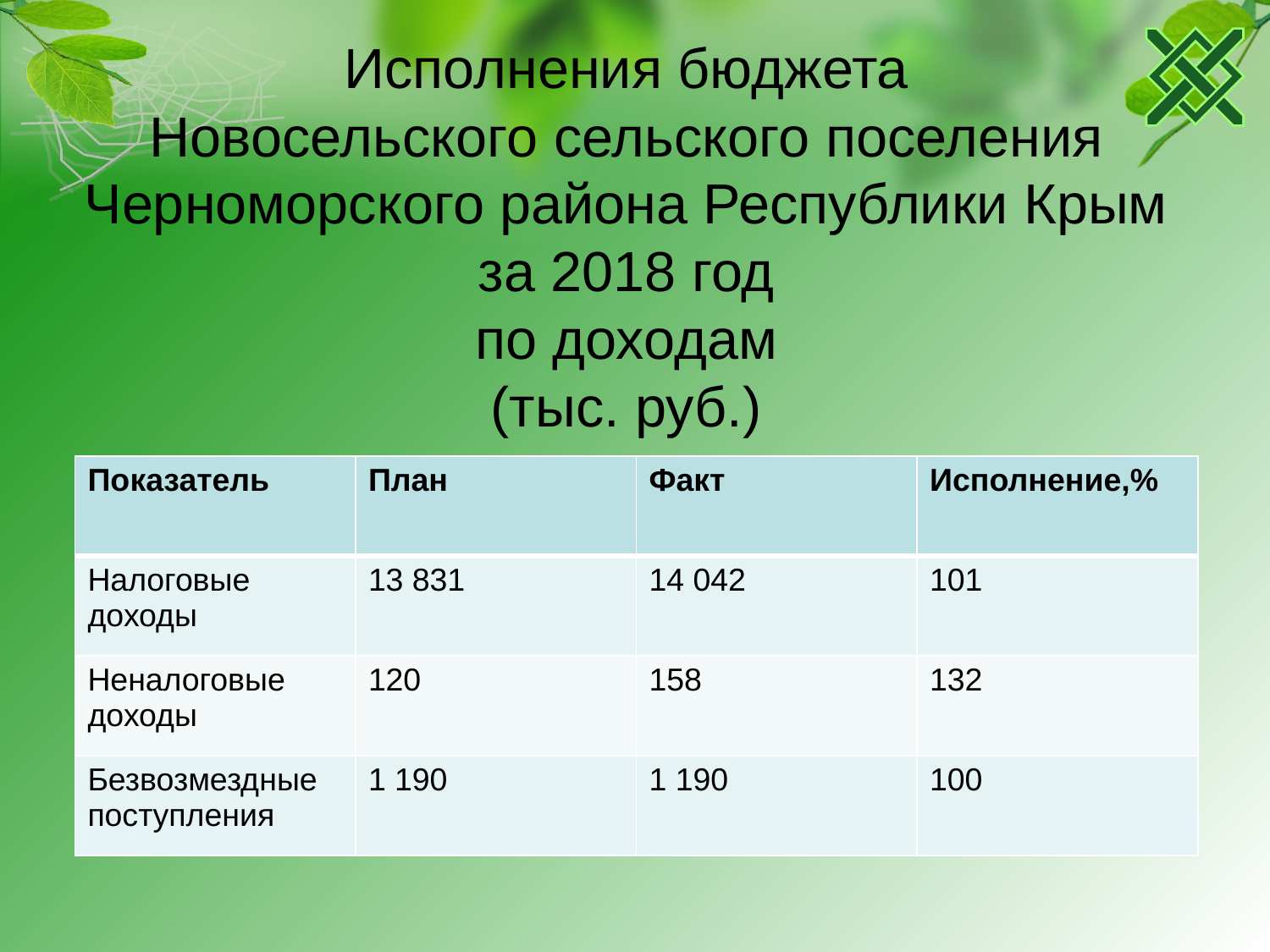

# Исполнения бюджета Новосельского сельского поселения Черноморского района Республики Крым за 2018 год по доходам (тыс. руб.)
| Показатель | План | Факт | Исполнение,% |
| --- | --- | --- | --- |
| Налоговые доходы | 13 831 | 14 042 | 101 |
| Неналоговые доходы | 120 | 158 | 132 |
| Безвозмездные поступления | 1 190 | 1 190 | 100 |